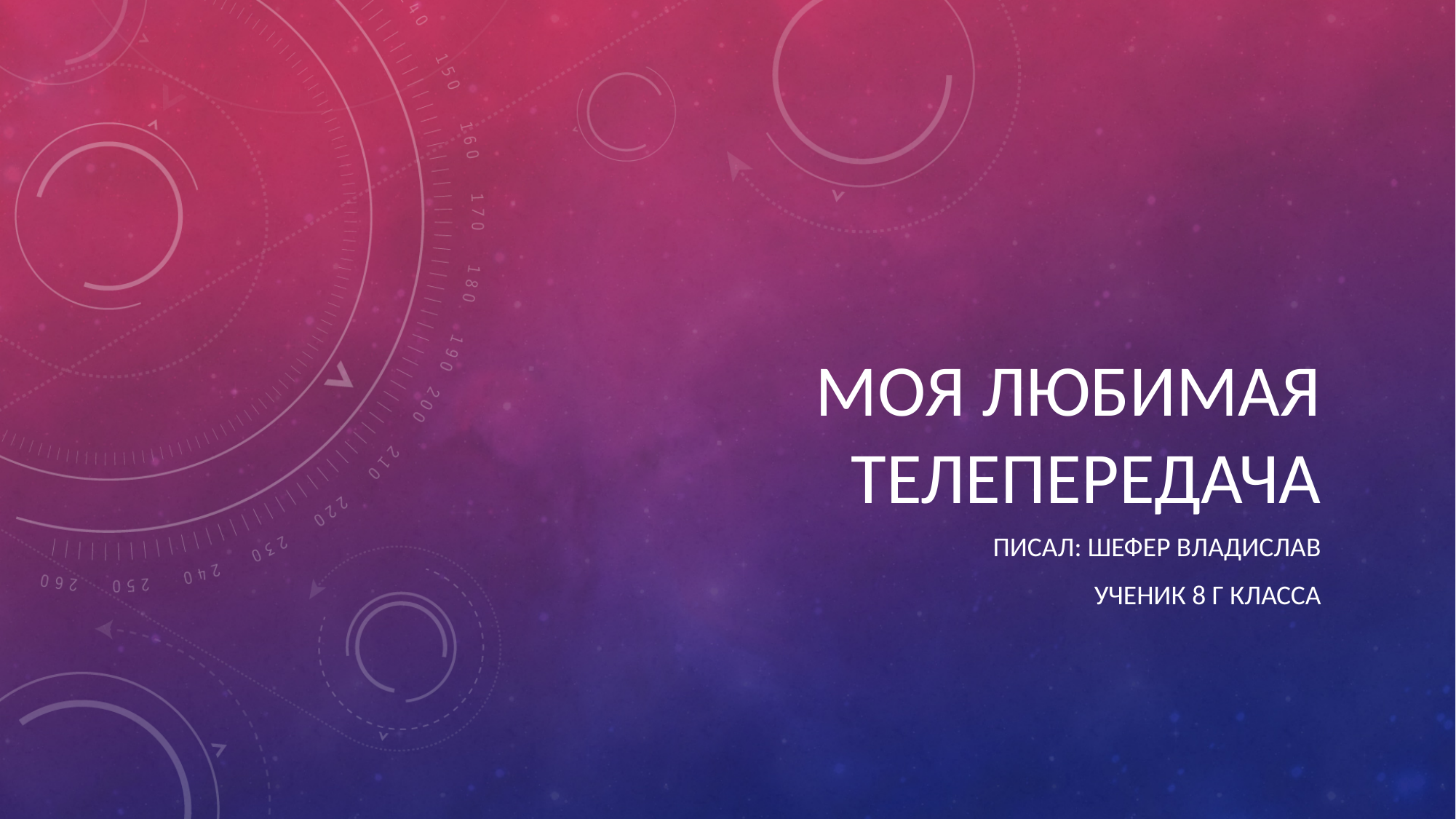

# Моя любимая телепередача
Писал: Шефер Владислав
Ученик 8 Г класса